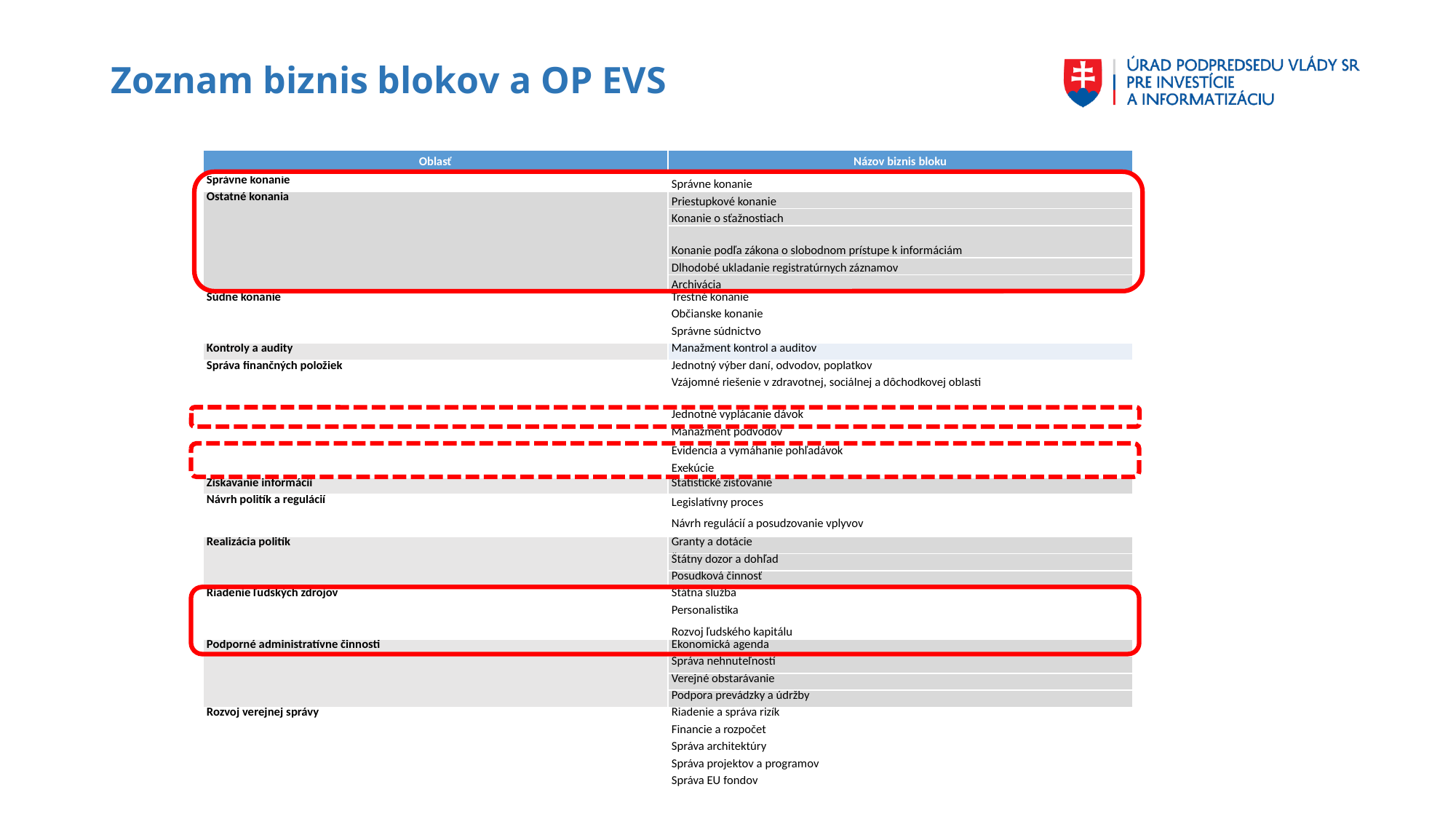

# Zoznam biznis blokov a OP EVS
| Oblasť | Názov biznis bloku |
| --- | --- |
| Správne konanie | Správne konanie |
| Ostatné konania | Priestupkové konanie |
|  | Konanie o sťažnostiach |
|  | Konanie podľa zákona o slobodnom prístupe k informáciám |
|  | Dlhodobé ukladanie registratúrnych záznamov |
|  | Archivácia |
| Súdne konanie | Trestné konanie |
|  | Občianske konanie |
|  | Správne súdnictvo |
| Kontroly a audity | Manažment kontrol a auditov |
| Správa finančných položiek | Jednotný výber daní, odvodov, poplatkov |
|  | Vzájomné riešenie v zdravotnej, sociálnej a dôchodkovej oblasti |
|  | Jednotné vyplácanie dávok |
|  | Manažment podvodov |
|  | Evidencia a vymáhanie pohľadávok |
|  | Exekúcie |
| Získavanie informácií | Štatistické zisťovanie |
| Návrh politík a regulácií | Legislatívny proces |
|  | Návrh regulácií a posudzovanie vplyvov |
| Realizácia politík | Granty a dotácie |
|  | Štátny dozor a dohľad |
|  | Posudková činnosť |
| Riadenie ľudských zdrojov | Štátna služba |
|  | Personalistika |
|  | Rozvoj ľudského kapitálu |
| Podporné administratívne činnosti | Ekonomická agenda |
|  | Správa nehnuteľností |
|  | Verejné obstarávanie |
|  | Podpora prevádzky a údržby |
| Rozvoj verejnej správy | Riadenie a správa rizík |
|  | Financie a rozpočet |
|  | Správa architektúry |
|  | Správa projektov a programov |
|  | Správa EU fondov |